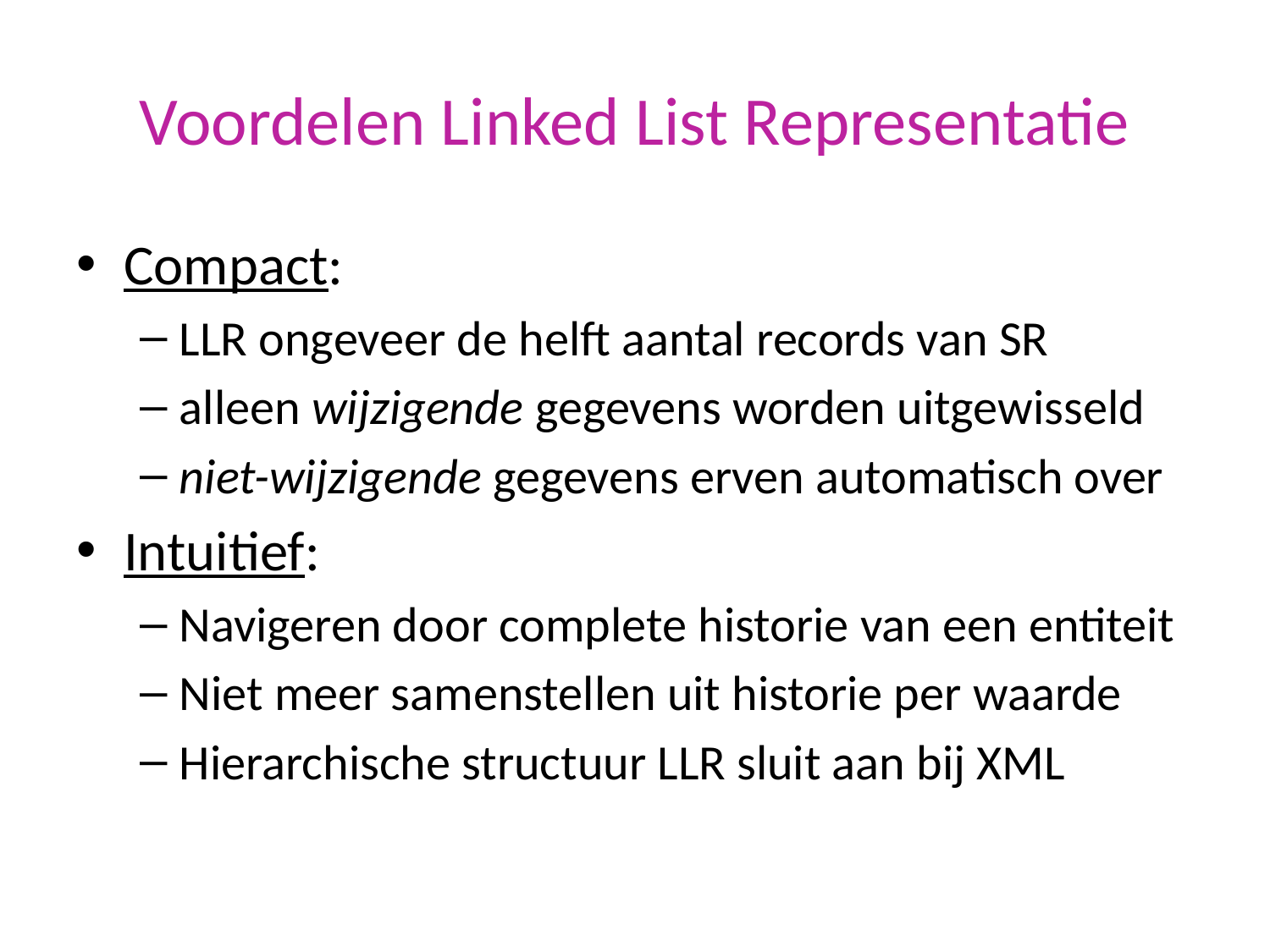

# Voordelen Linked List Representatie
Compact:
LLR ongeveer de helft aantal records van SR
alleen wijzigende gegevens worden uitgewisseld
niet-wijzigende gegevens erven automatisch over
Intuitief:
Navigeren door complete historie van een entiteit
Niet meer samenstellen uit historie per waarde
Hierarchische structuur LLR sluit aan bij XML